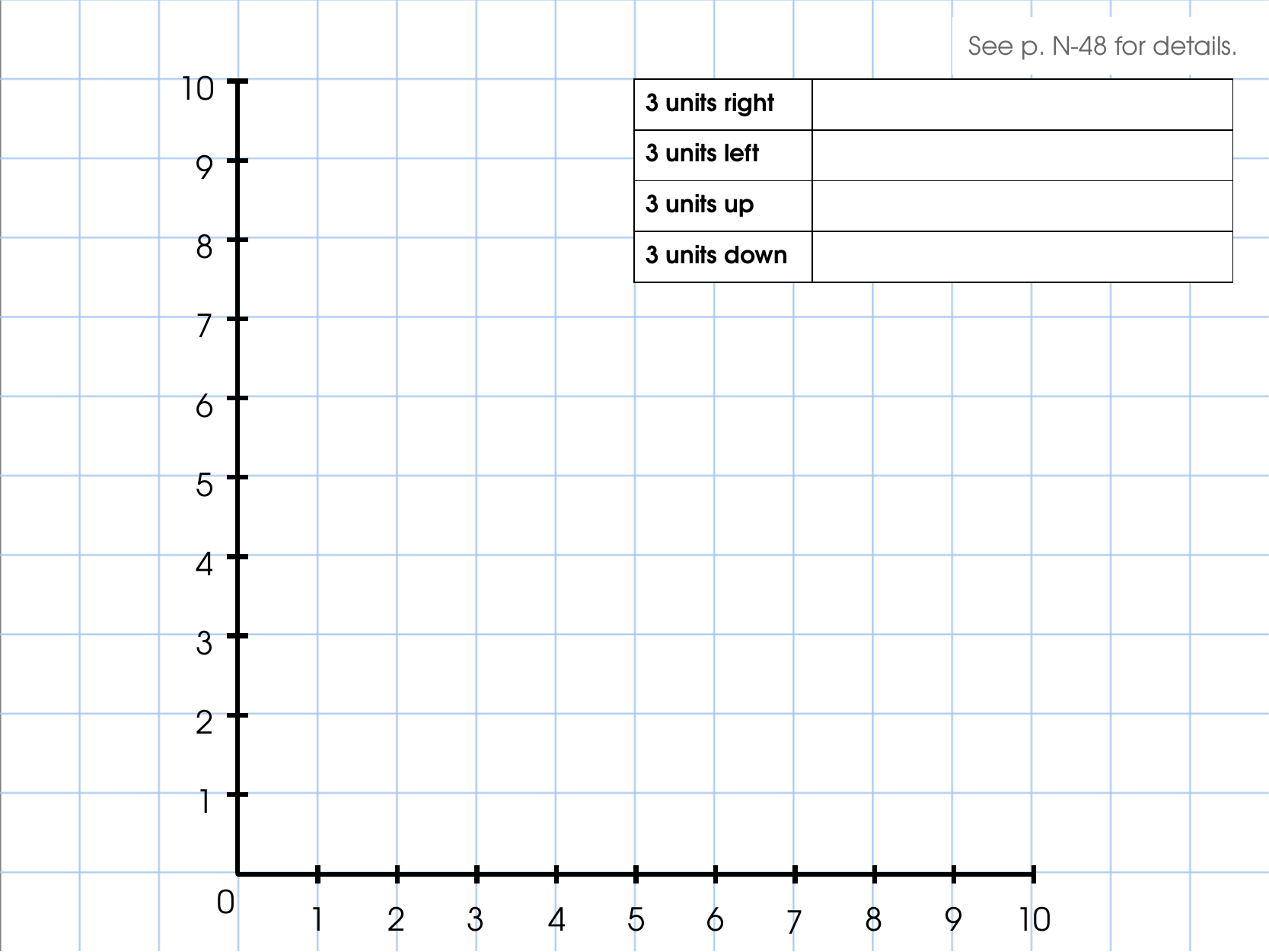

See p. N-48 for details.
10
9
8
7
6
5
4
3
2
1
0
1
2
3
4
5
6
8
9
10
7
| 3 units right |  |
| --- | --- |
| 3 units left |  |
| 3 units up |  |
| 3 units down |  |